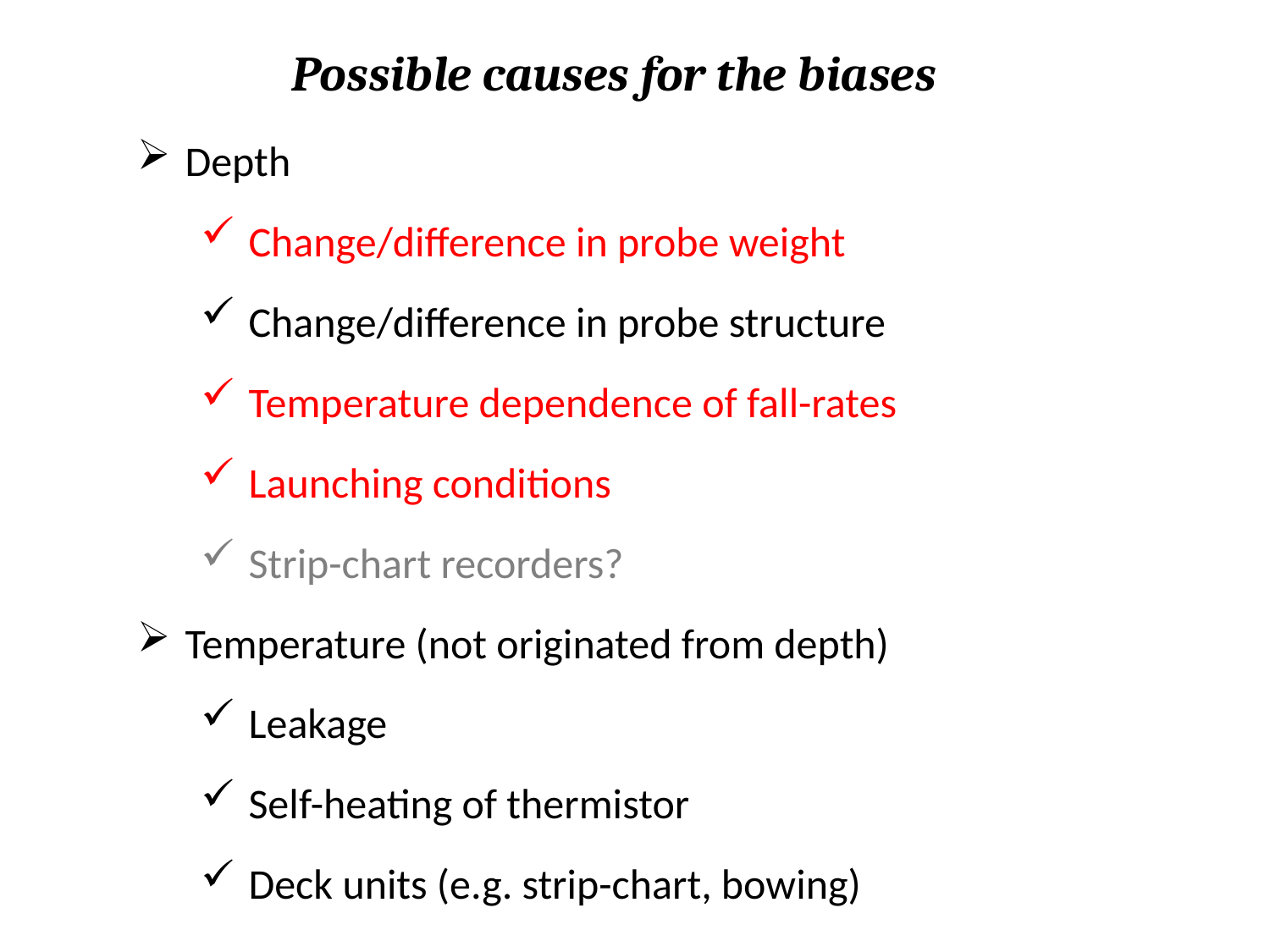

Possible causes for the biases
Depth

Change/difference in probe weight

Change/difference in probe structure

Temperature dependence of fall-rates

Launching conditions

Strip-chart recorders?

Temperature (not originated from depth)

Leakage

Self-heating of thermistor

Deck units (e.g. strip-chart, bowing)